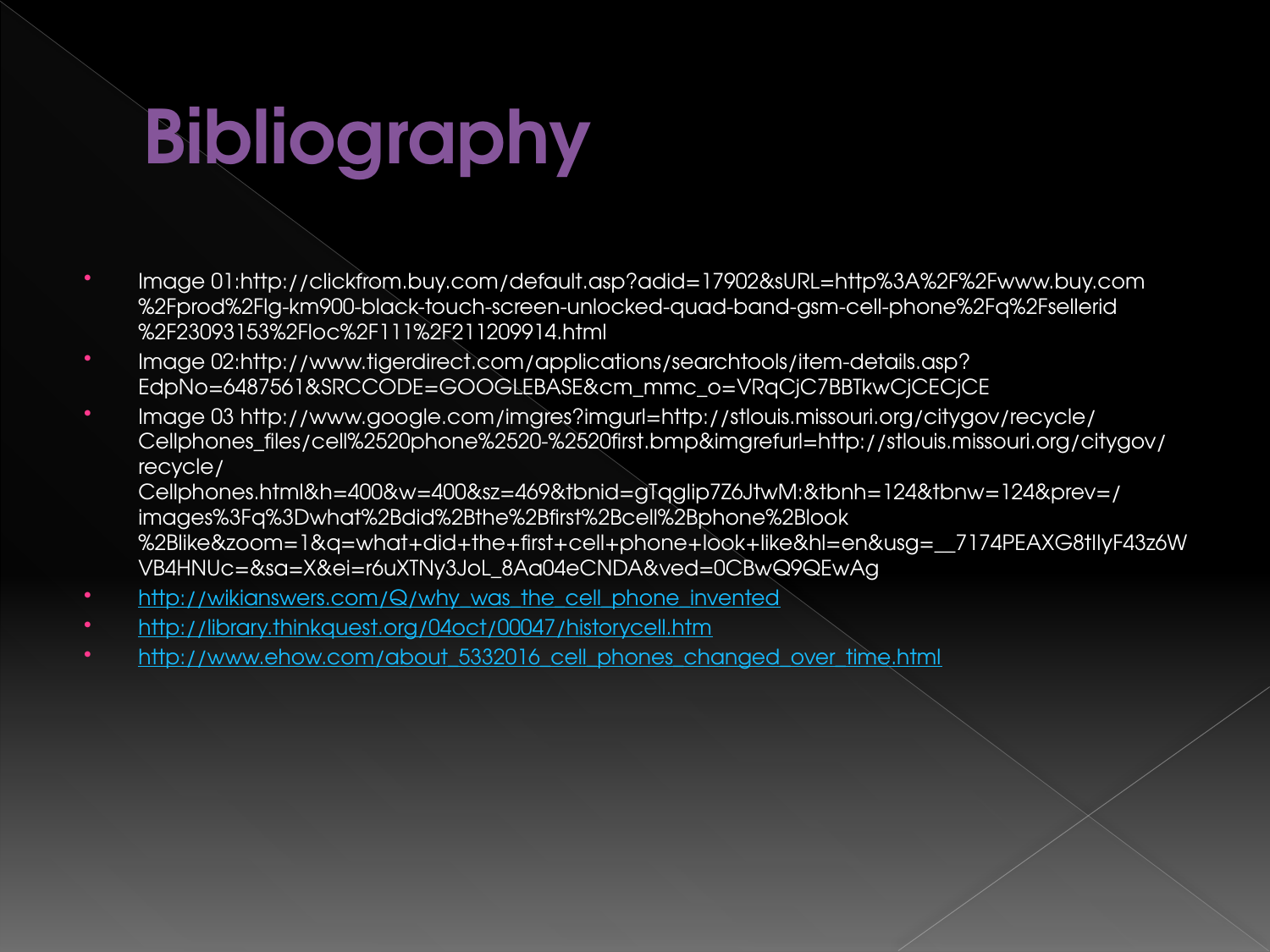

# Bibliography
Image 01:http://clickfrom.buy.com/default.asp?adid=17902&sURL=http%3A%2F%2Fwww.buy.com%2Fprod%2Flg-km900-black-touch-screen-unlocked-quad-band-gsm-cell-phone%2Fq%2Fsellerid%2F23093153%2Floc%2F111%2F211209914.html
Image 02:http://www.tigerdirect.com/applications/searchtools/item-details.asp?EdpNo=6487561&SRCCODE=GOOGLEBASE&cm_mmc_o=VRqCjC7BBTkwCjCECjCE
Image 03 http://www.google.com/imgres?imgurl=http://stlouis.missouri.org/citygov/recycle/Cellphones_files/cell%2520phone%2520-%2520first.bmp&imgrefurl=http://stlouis.missouri.org/citygov/recycle/Cellphones.html&h=400&w=400&sz=469&tbnid=gTqgIip7Z6JtwM:&tbnh=124&tbnw=124&prev=/images%3Fq%3Dwhat%2Bdid%2Bthe%2Bfirst%2Bcell%2Bphone%2Blook%2Blike&zoom=1&q=what+did+the+first+cell+phone+look+like&hl=en&usg=__7174PEAXG8tIIyF43z6WVB4HNUc=&sa=X&ei=r6uXTNy3JoL_8Aa04eCNDA&ved=0CBwQ9QEwAg
http://wikianswers.com/Q/why_was_the_cell_phone_invented
http://library.thinkquest.org/04oct/00047/historycell.htm
http://www.ehow.com/about_5332016_cell_phones_changed_over_time.html